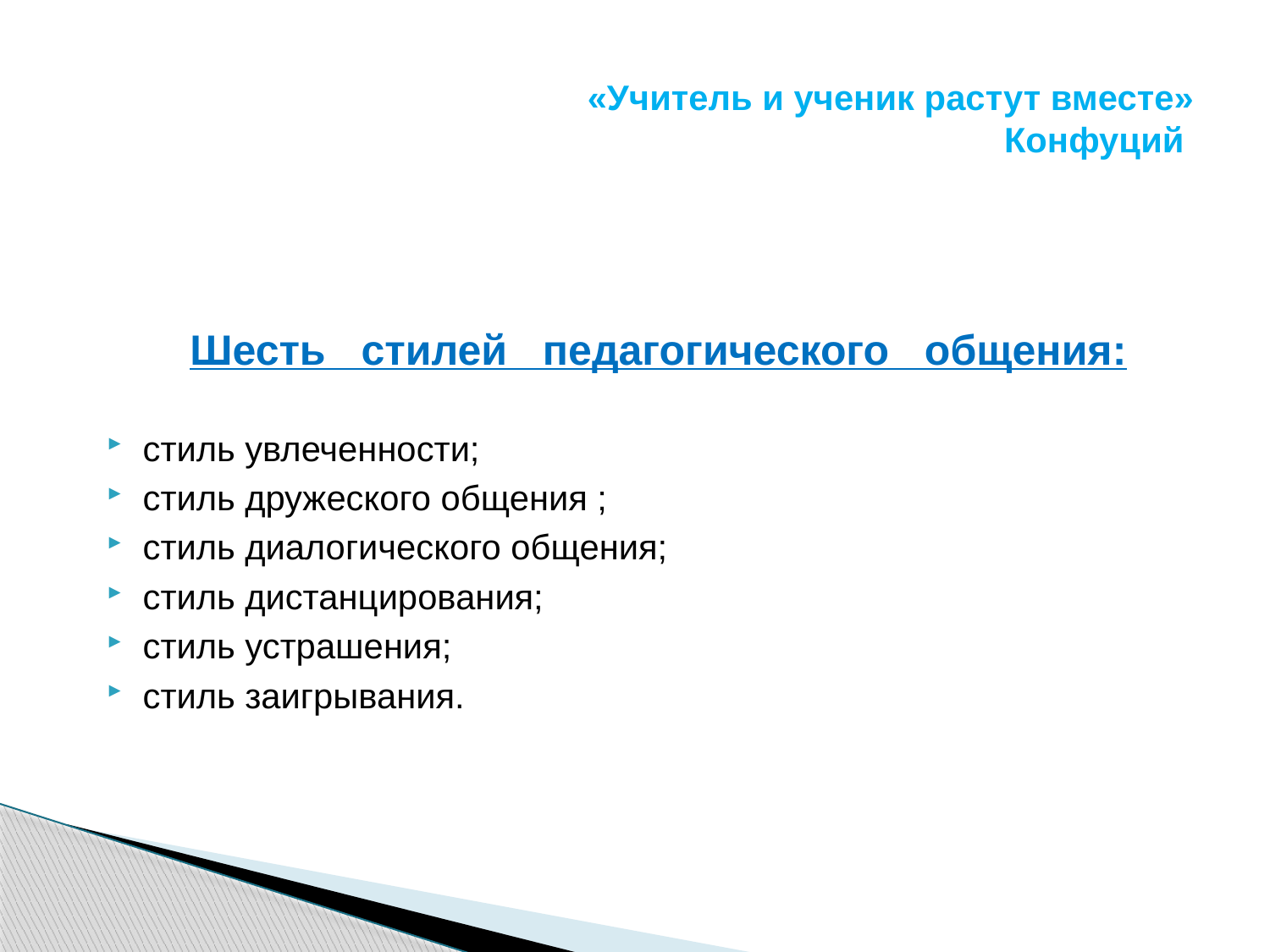

# «Учитель и ученик растут вместе» Конфуций

Шесть   стилей   педагогического   общения:

стиль увлеченности;
стиль дружеского общения ;
стиль диалогического общения;
стиль дистанцирования;
стиль устрашения;
стиль заигрывания.